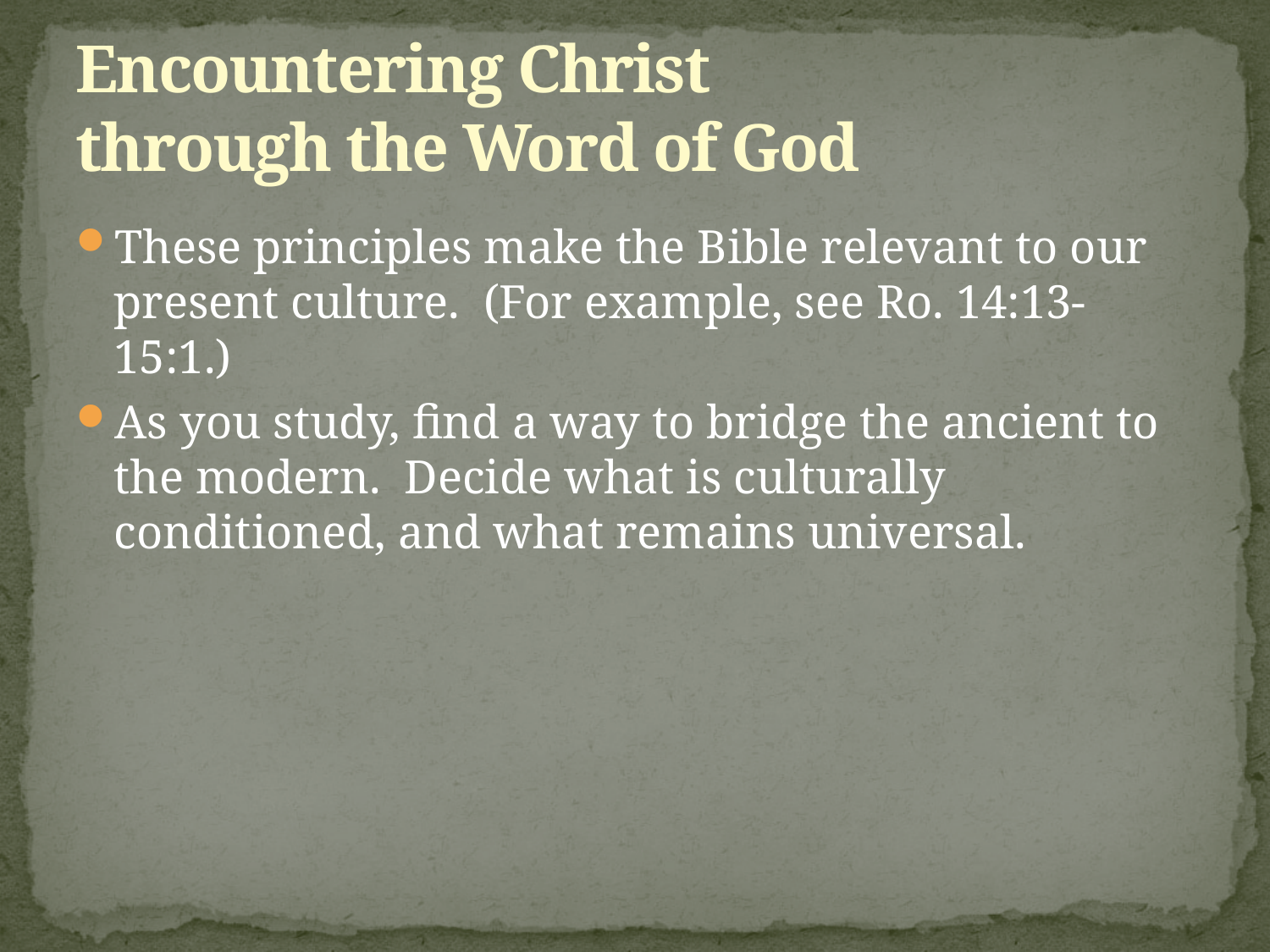

# Encountering Christ through the Word of God
These principles make the Bible relevant to our present culture.  (For example, see Ro. 14:13-15:1.)
As you study, find a way to bridge the ancient to the modern.  Decide what is culturally conditioned, and what remains universal.